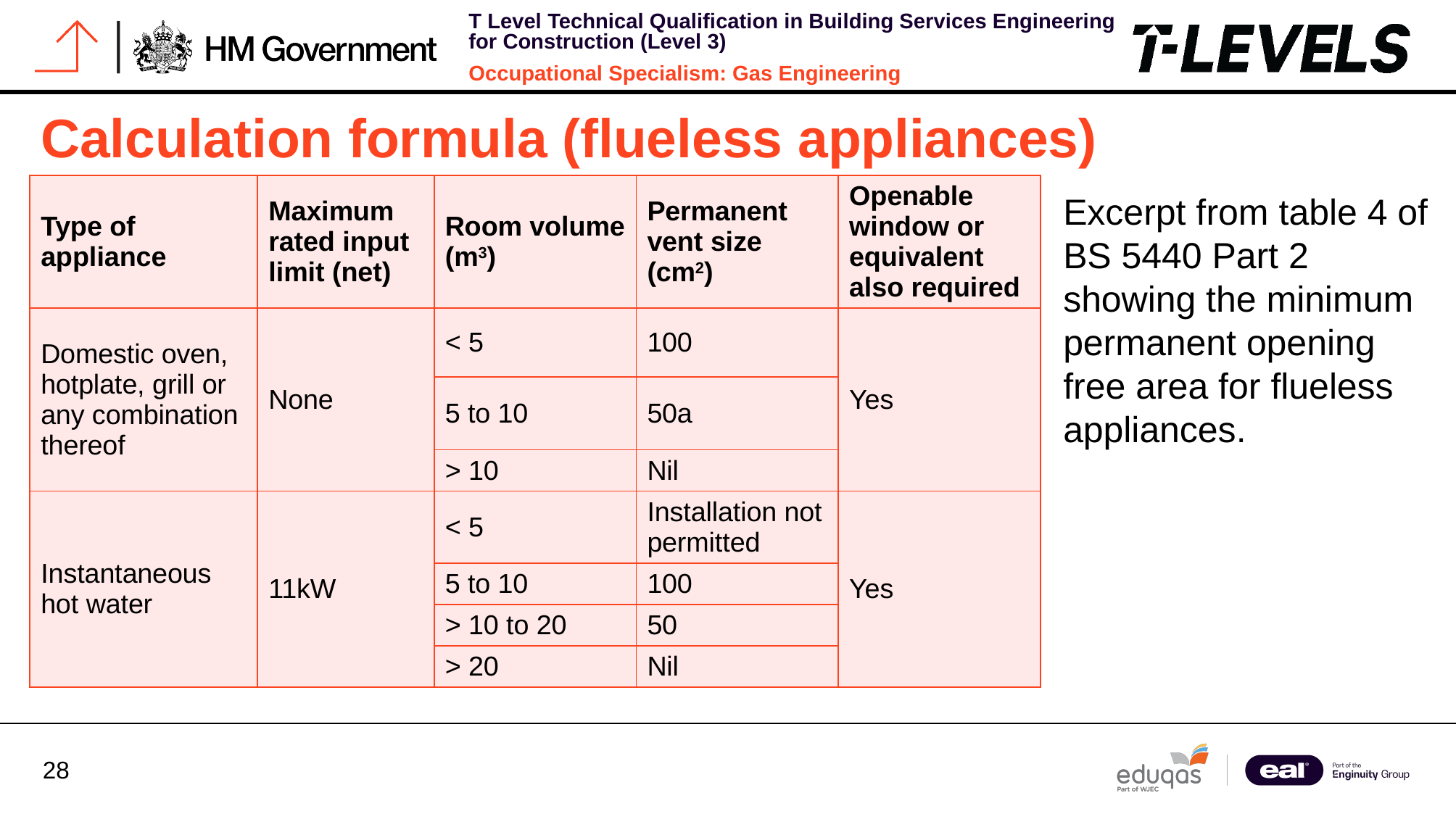

# Calculation formula (flueless appliances)
| Type of appliance | Maximum rated input limit (net) | Room volume (m3) | Permanent vent size (cm2) | Openable window or equivalent also required |
| --- | --- | --- | --- | --- |
| Domestic oven, hotplate, grill or any combination thereof | None | < 5 | 100 | Yes |
|  |  | 5 to 10 | 50a |  |
|  |  | > 10 | Nil |  |
| Instantaneous hot water | 11kW | < 5 | Installation not permitted | Yes |
|  |  | 5 to 10 | 100 |  |
|  |  | > 10 to 20 | 50 |  |
|  |  | > 20 | Nil |  |
Excerpt from table 4 of BS 5440 Part 2 showing the minimum permanent opening free area for flueless appliances.